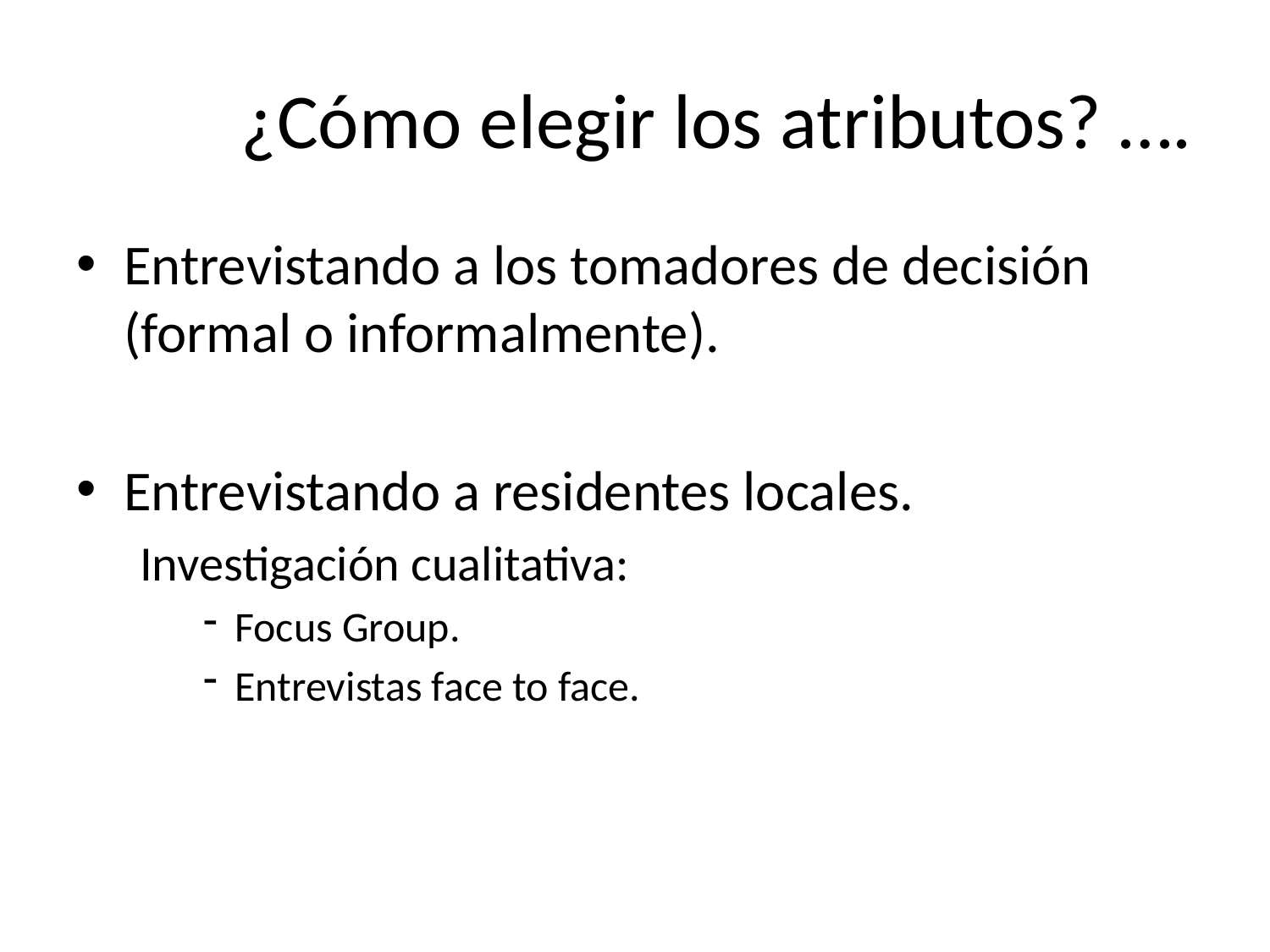

# ¿Cómo elegir los atributos? ….
Entrevistando a los tomadores de decisión (formal o informalmente).

Entrevistando a residentes locales.
Investigación cualitativa:
Focus Group.
Entrevistas face to face.